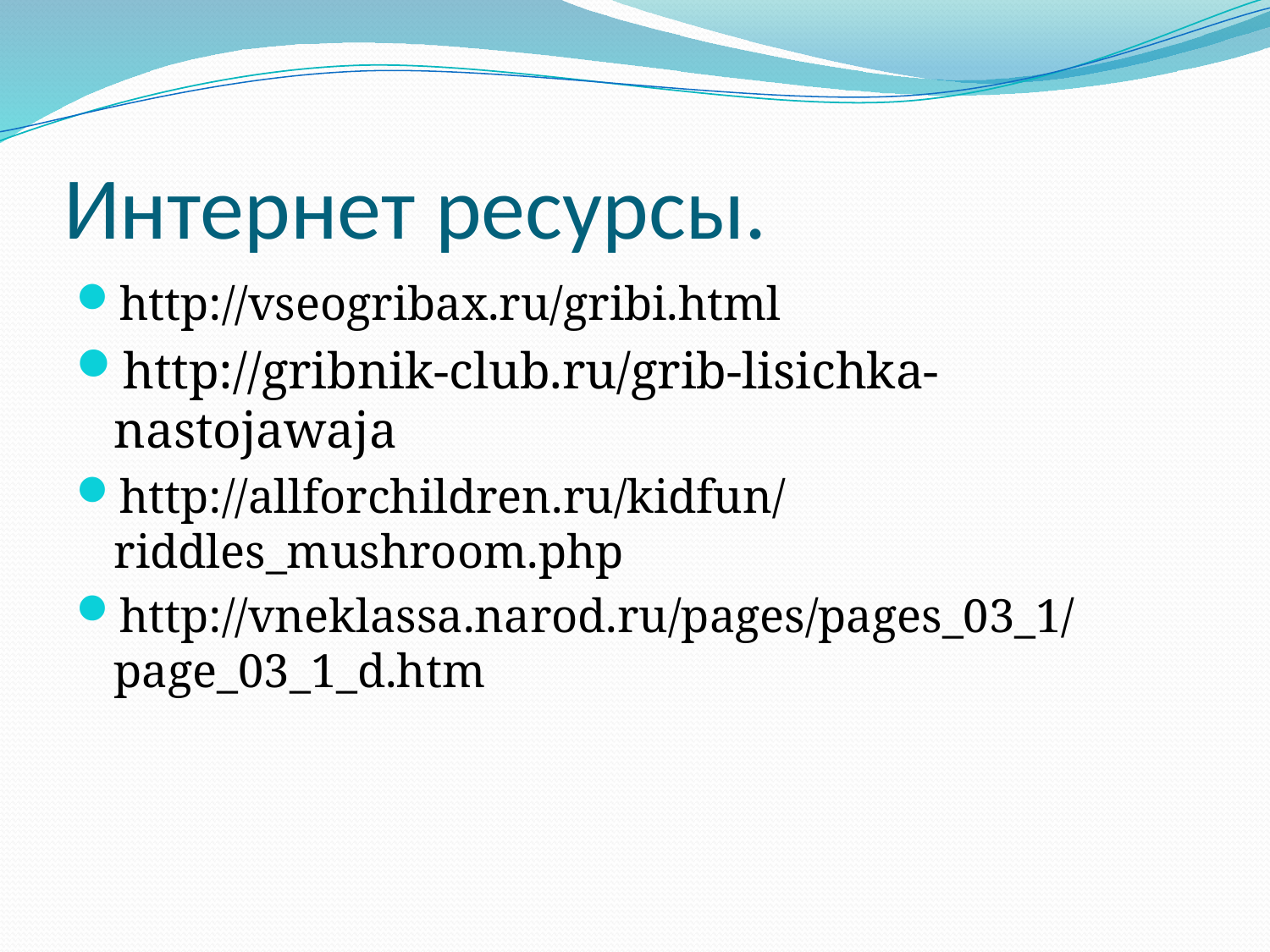

# Интернет ресурсы.
http://vseogribax.ru/gribi.html
http://gribnik-club.ru/grib-lisichka-nastojawaja
http://allforchildren.ru/kidfun/riddles_mushroom.php
http://vneklassa.narod.ru/pages/pages_03_1/page_03_1_d.htm